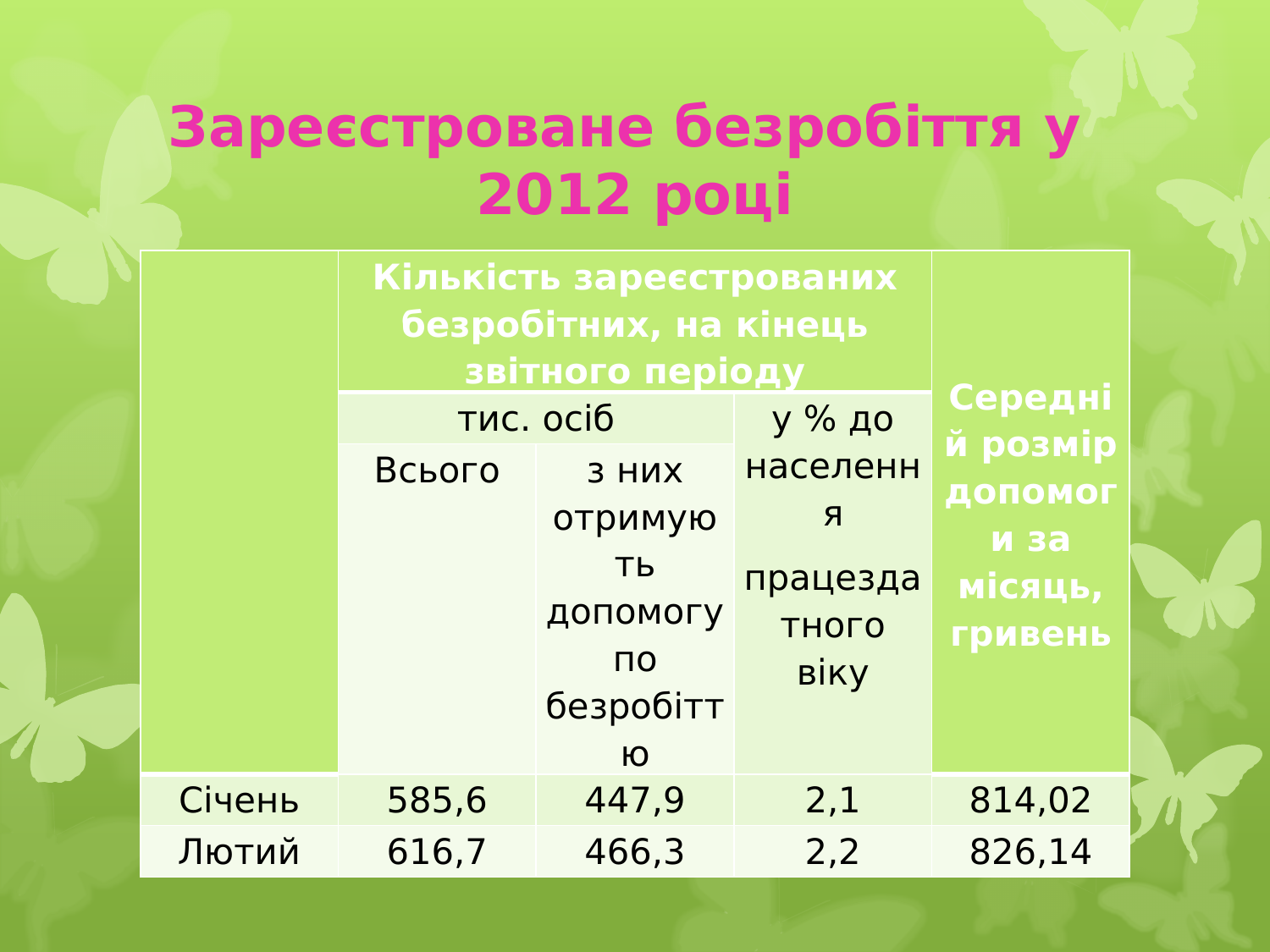

# Зареєстроване безробіття у 2012 році
|  | Кількість зареєстрованих безробітних, на кінець звітного періоду |  |  | Середній розмір допомоги за місяць, гривень |
| --- | --- | --- | --- | --- |
|  | тис. осіб |  | у % до населення працездатного віку |  |
|  | Всього | з них отримують допомогу по безробіттю |  |  |
| Січень | 585,6 | 447,9 | 2,1 | 814,02 |
| Лютий | 616,7 | 466,3 | 2,2 | 826,14 |